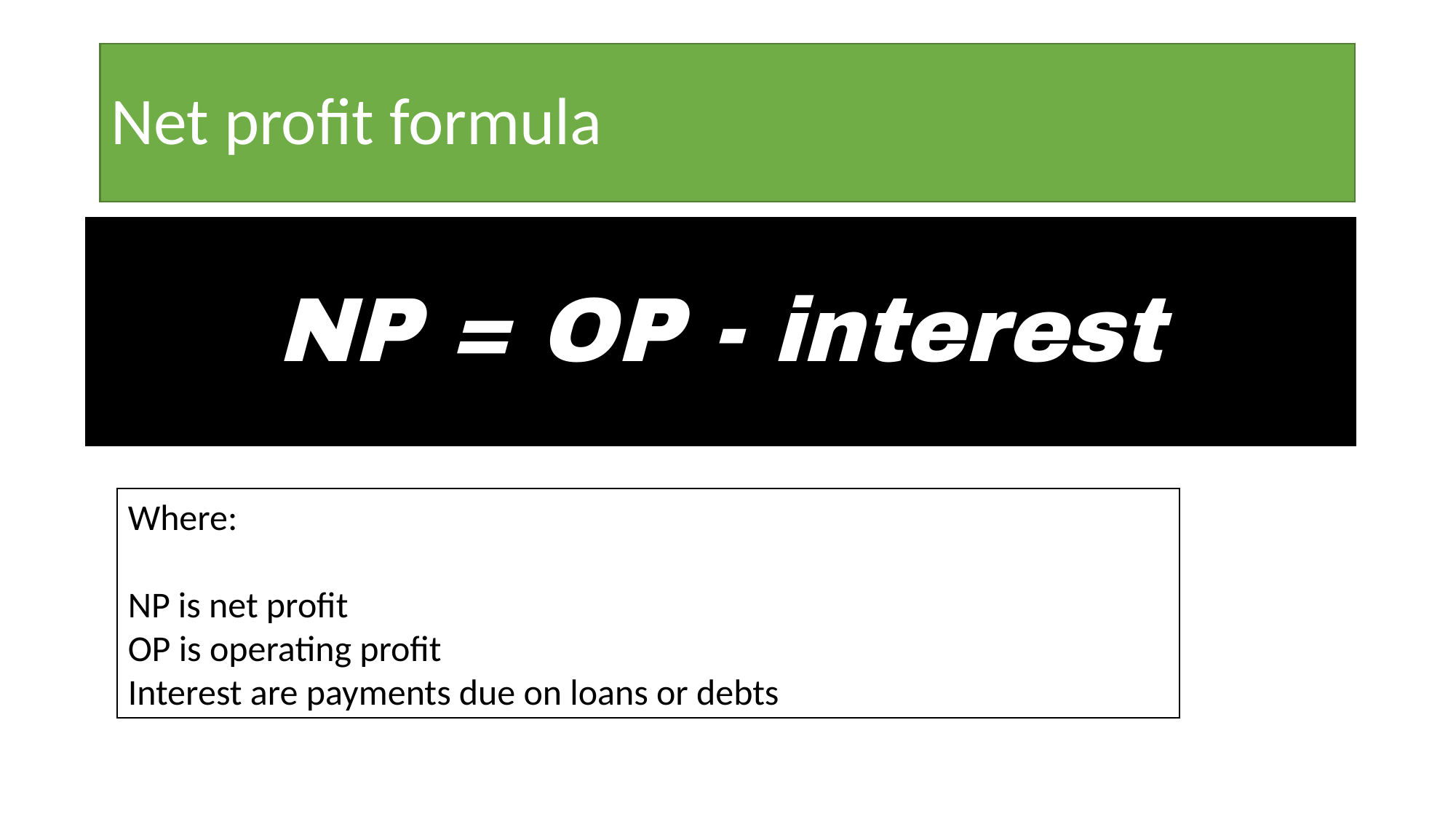

# Net profit formula
NP = OP - interest
Where:

NP is net profit
OP is operating profit
Interest are payments due on loans or debts